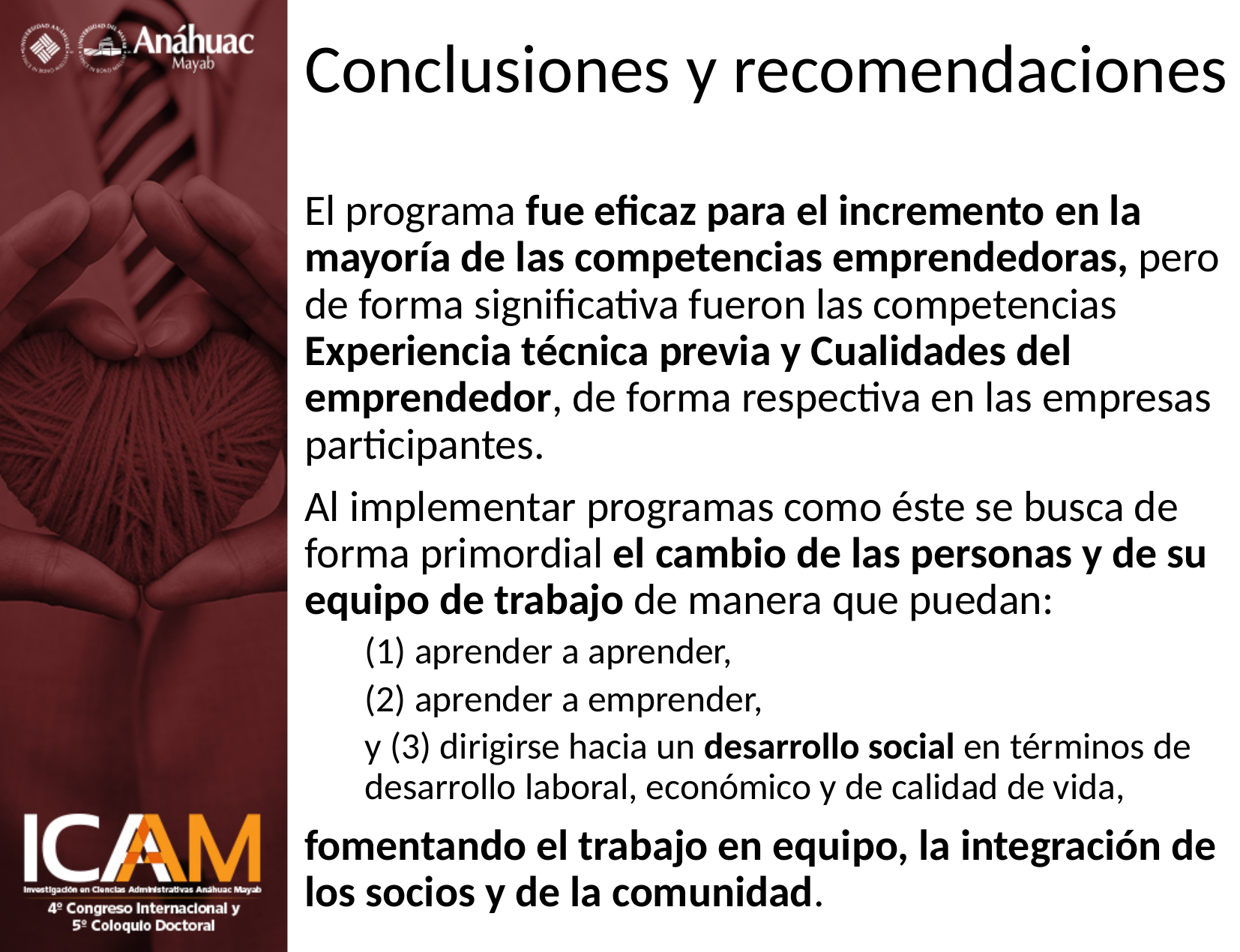

# Conclusiones y recomendaciones
El programa fue eficaz para el incremento en la mayoría de las competencias emprendedoras, pero de forma significativa fueron las competencias Experiencia técnica previa y Cualidades del emprendedor, de forma respectiva en las empresas participantes.
Al implementar programas como éste se busca de forma primordial el cambio de las personas y de su equipo de trabajo de manera que puedan:
(1) aprender a aprender,
(2) aprender a emprender,
y (3) dirigirse hacia un desarrollo social en términos de desarrollo laboral, económico y de calidad de vida,
fomentando el trabajo en equipo, la integración de los socios y de la comunidad.